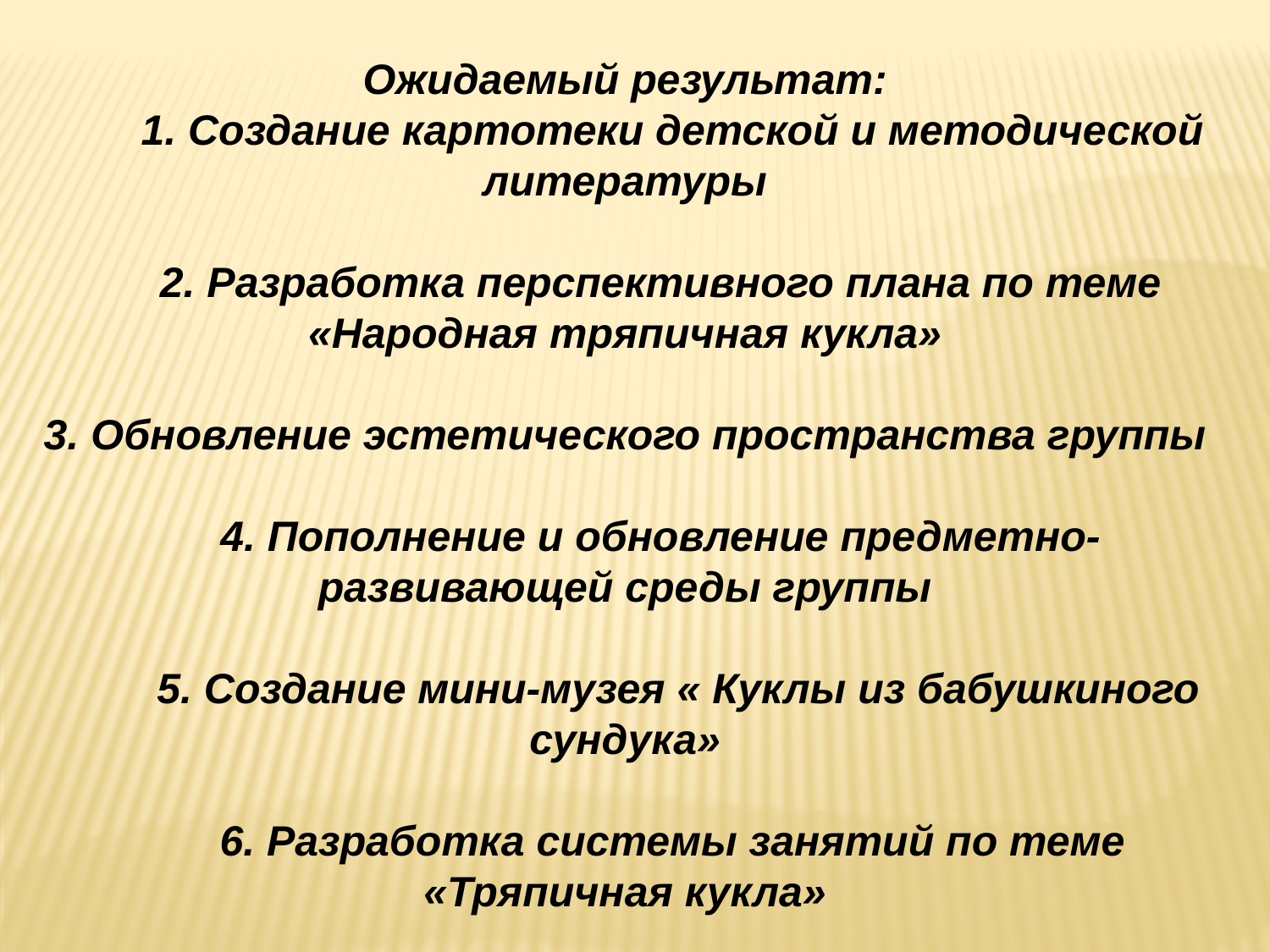

Ожидаемый результат:
        1. Создание картотеки детской и методической литературы

      2. Разработка перспективного плана по теме «Народная тряпичная кукла»

3. Обновление эстетического пространства группы

      4. Пополнение и обновление предметно-развивающей среды группы

         5. Создание мини-музея « Куклы из бабушкиного сундука»

        6. Разработка системы занятий по теме «Тряпичная кукла»

7. Создание лепбука «Куклы из бабушкиного сундука»